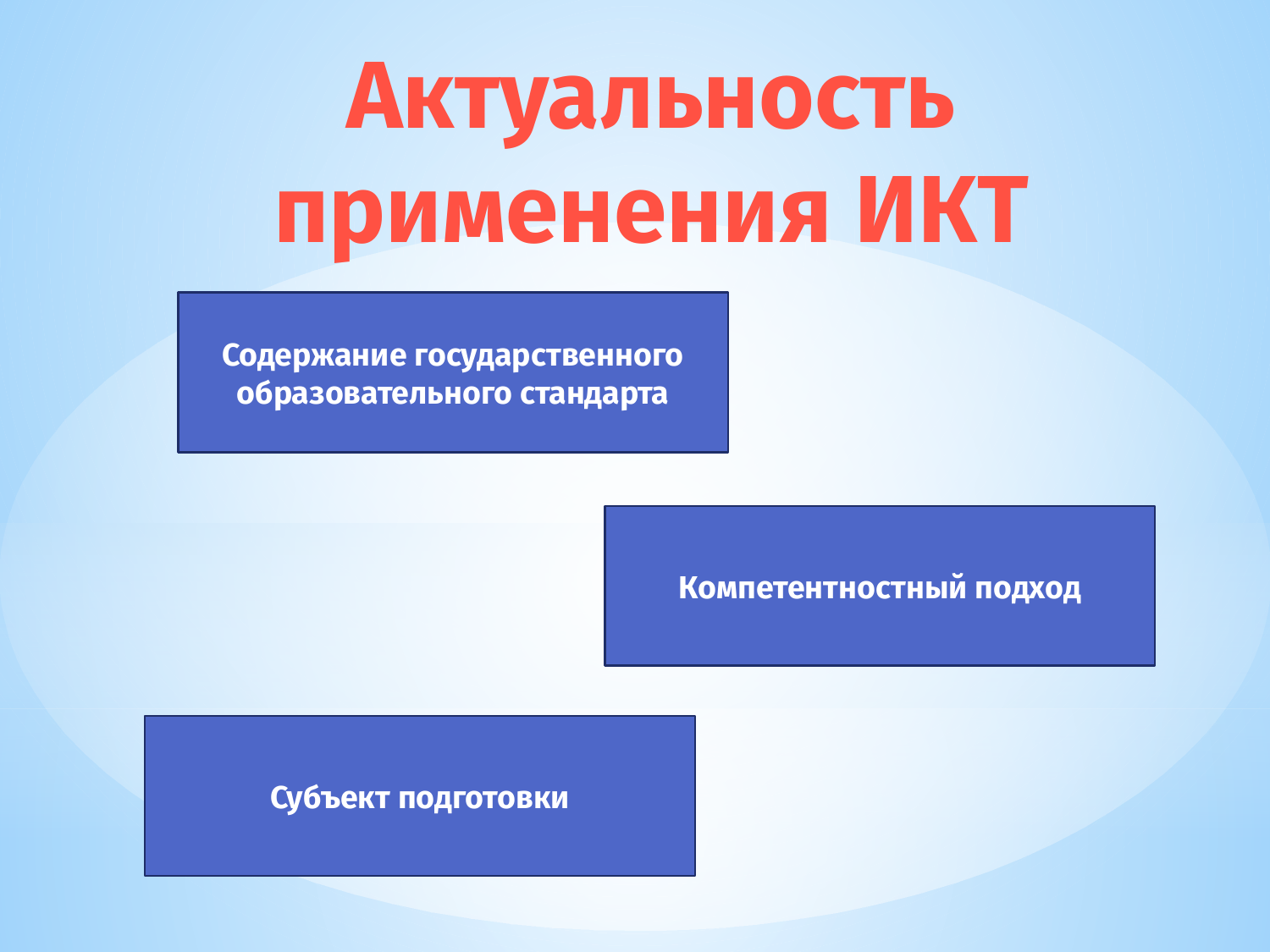

Актуальность применения ИКТ
Содержание государственного образовательного стандарта
Компетентностный подход
Субъект подготовки